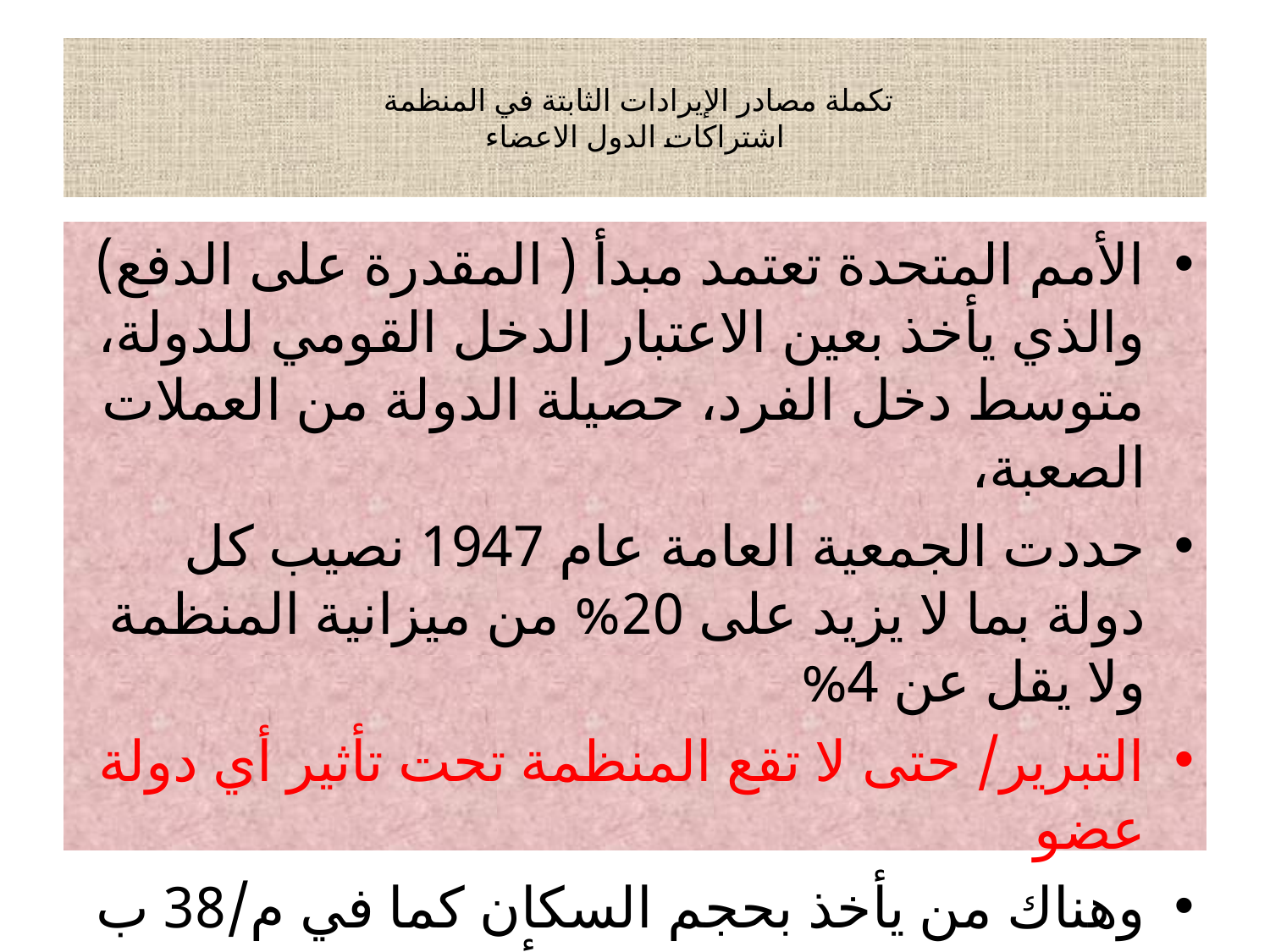

# تكملة مصادر الإيرادات الثابتة في المنظمة اشتراكات الدول الاعضاء
الأمم المتحدة تعتمد مبدأ ( المقدرة على الدفع) والذي يأخذ بعين الاعتبار الدخل القومي للدولة، متوسط دخل الفرد، حصيلة الدولة من العملات الصعبة،
حددت الجمعية العامة عام 1947 نصيب كل دولة بما لا يزيد على 20% من ميزانية المنظمة ولا يقل عن 4%
التبرير/ حتى لا تقع المنظمة تحت تأثير أي دولة عضو
وهناك من يأخذ بحجم السكان كما في م/38 ب من معاهدة منظمة مجلس أوربا.